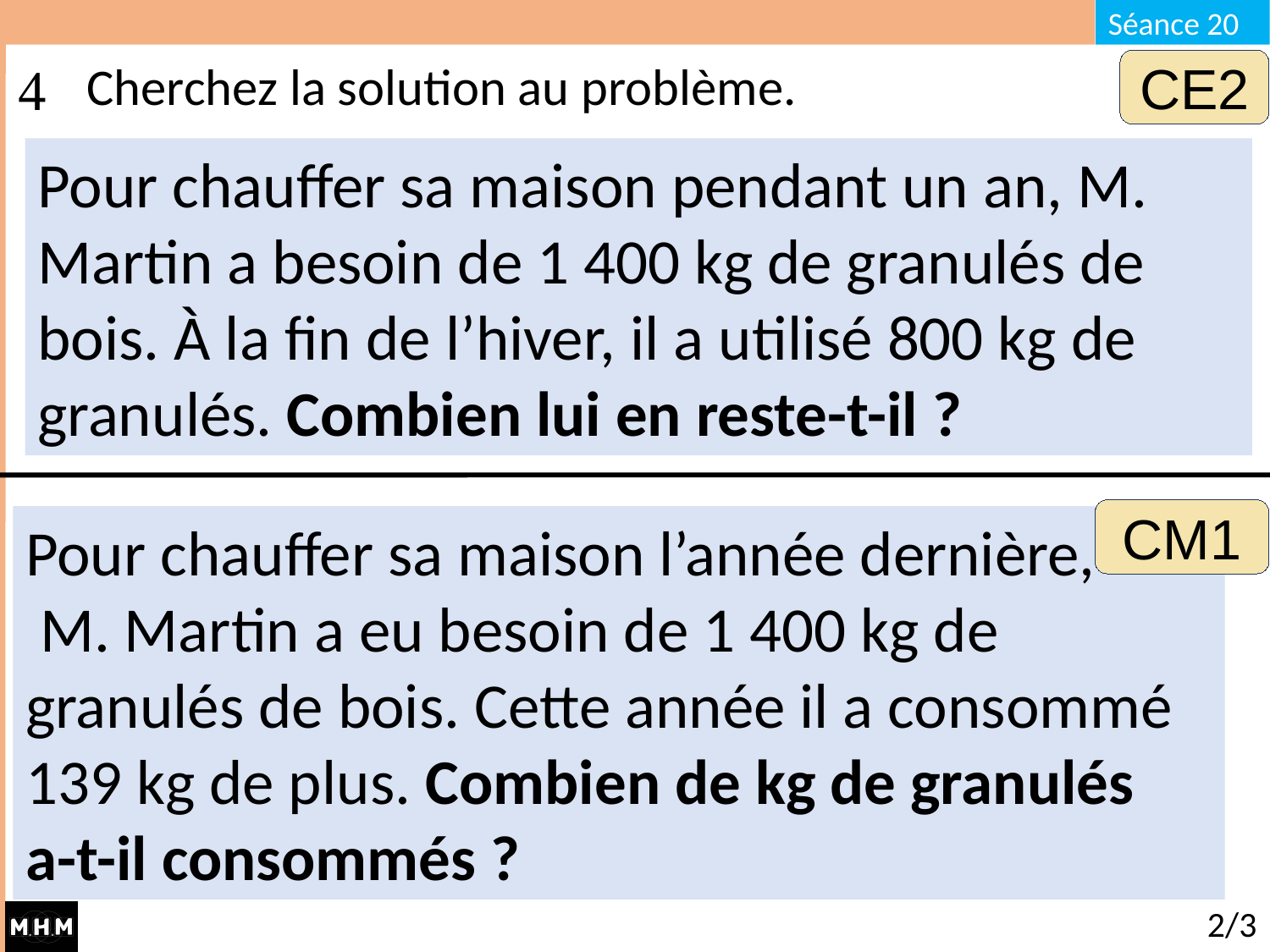

# Cherchez la solution au problème.
CE2
Pour chauffer sa maison pendant un an, M. Martin a besoin de 1 400 kg de granulés de bois. À la fin de l’hiver, il a utilisé 800 kg de granulés. Combien lui en reste-t-il ?

CM1
Pour chauffer sa maison l’année dernière,
 M. Martin a eu besoin de 1 400 kg de granulés de bois. Cette année il a consommé 139 kg de plus. Combien de kg de granulés
a-t-il consommés ?
2/3